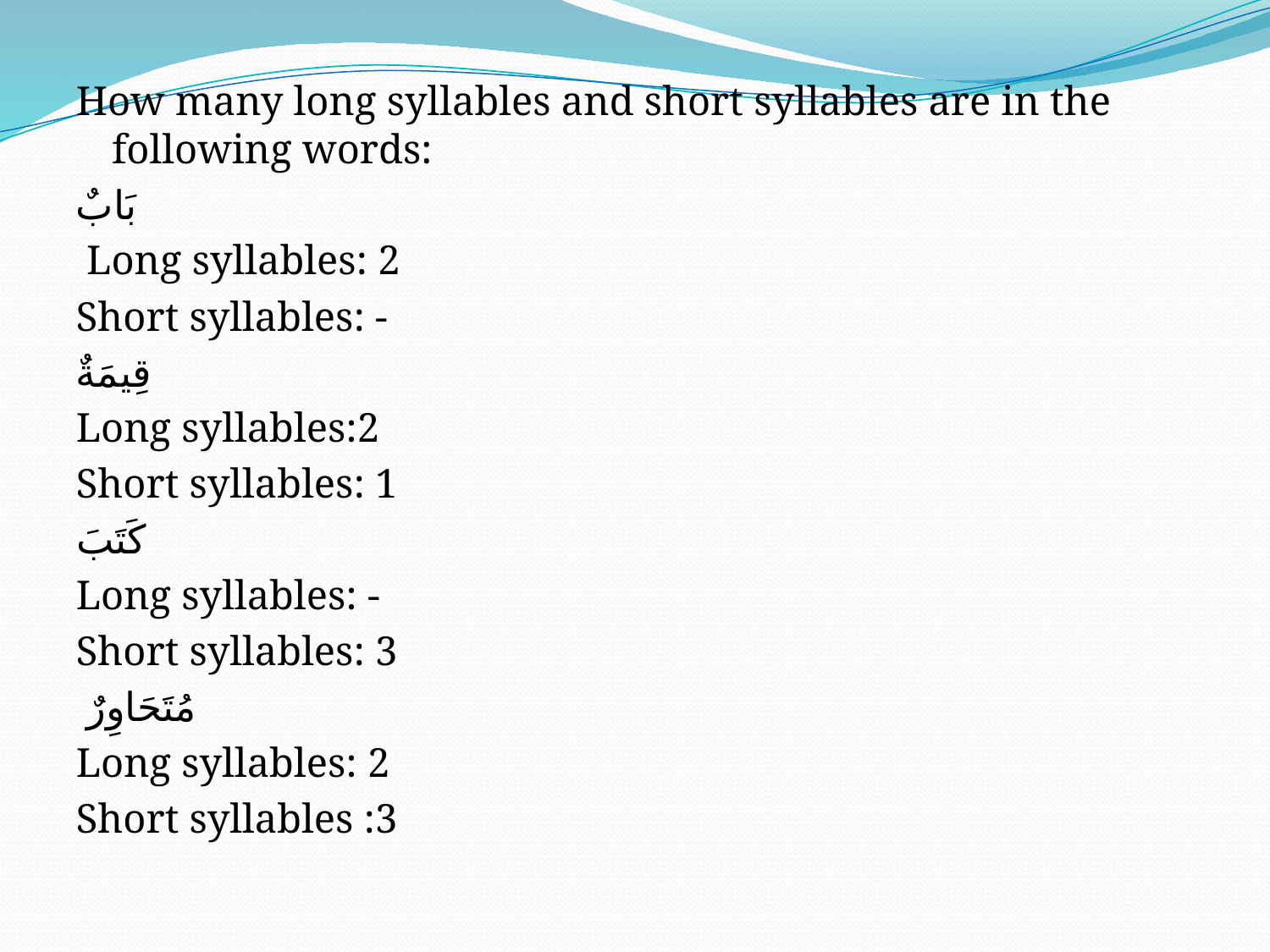

How many long syllables and short syllables are in the following words:
بَابٌ
 Long syllables: 2
Short syllables: -
قِيمَةٌ
Long syllables:2
Short syllables: 1
كَتَبَ
Long syllables: -
Short syllables: 3
 مُتَحَاوِرٌ
Long syllables: 2
Short syllables :3